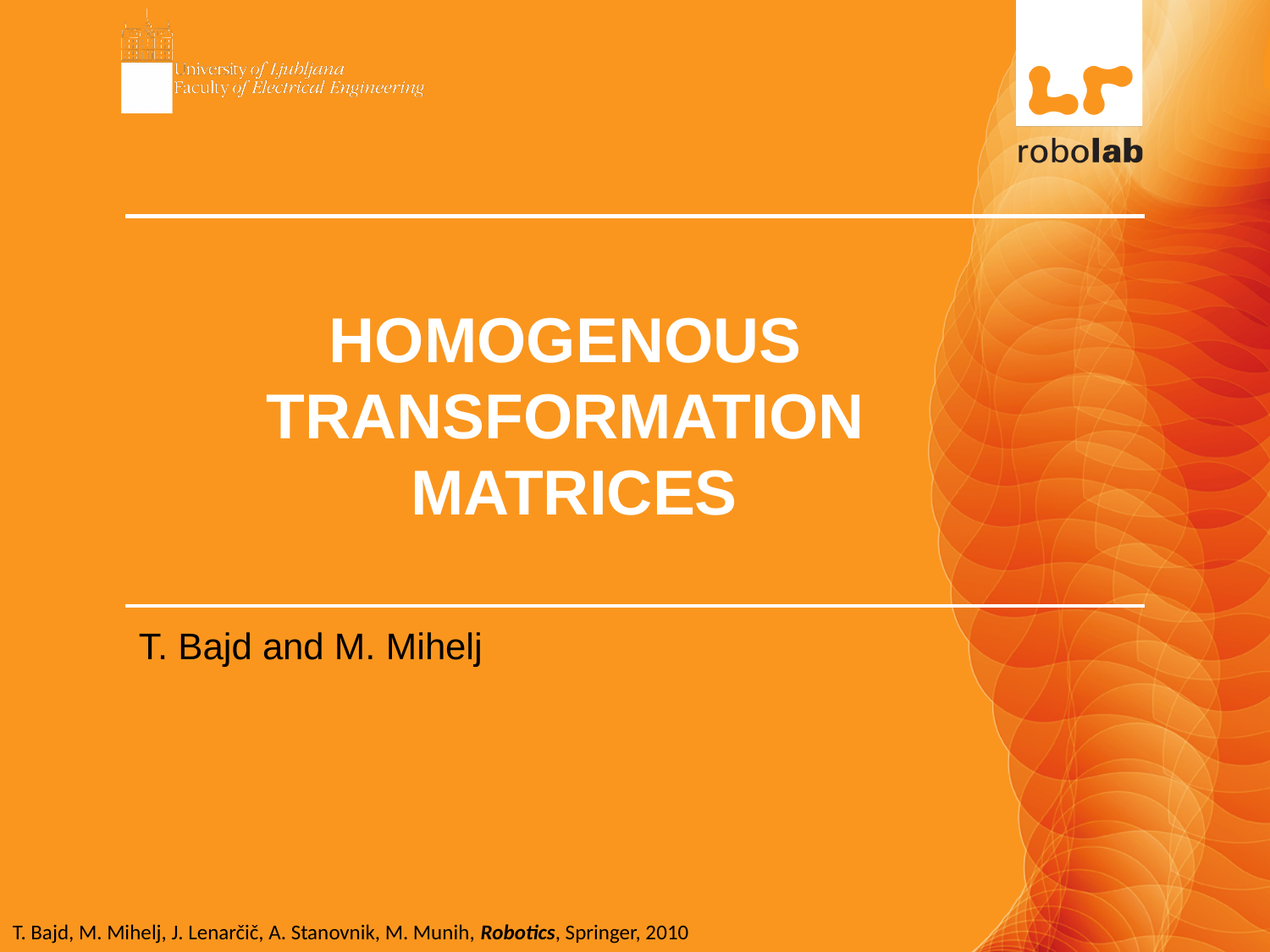

# HOMOGENOUS TRANSFORMATION MATRICES
T. Bajd and M. Mihelj